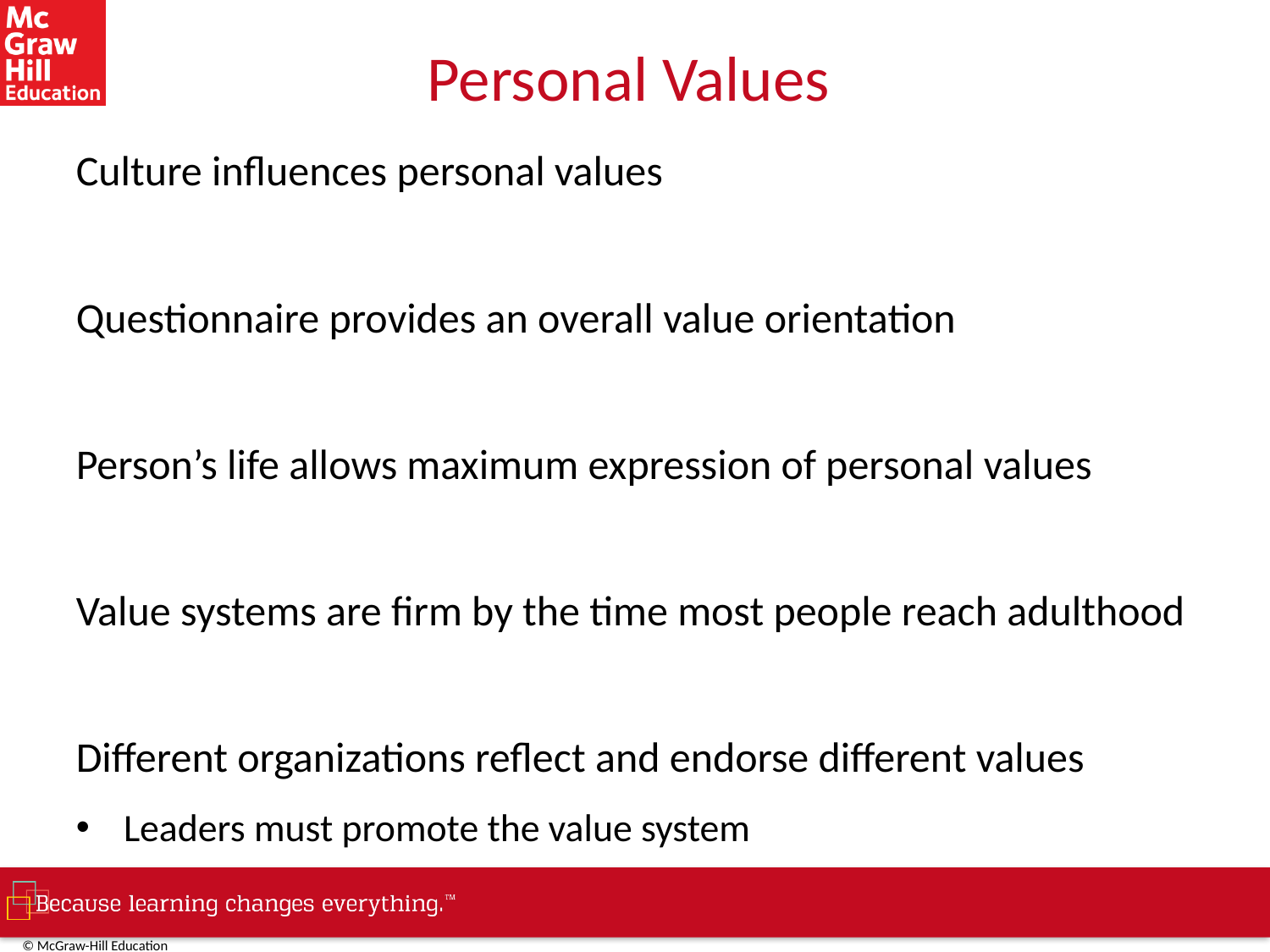

# Personal Values
Culture influences personal values

Questionnaire provides an overall value orientation

Person’s life allows maximum expression of personal values

Value systems are firm by the time most people reach adulthood

Different organizations reflect and endorse different values
Leaders must promote the value system